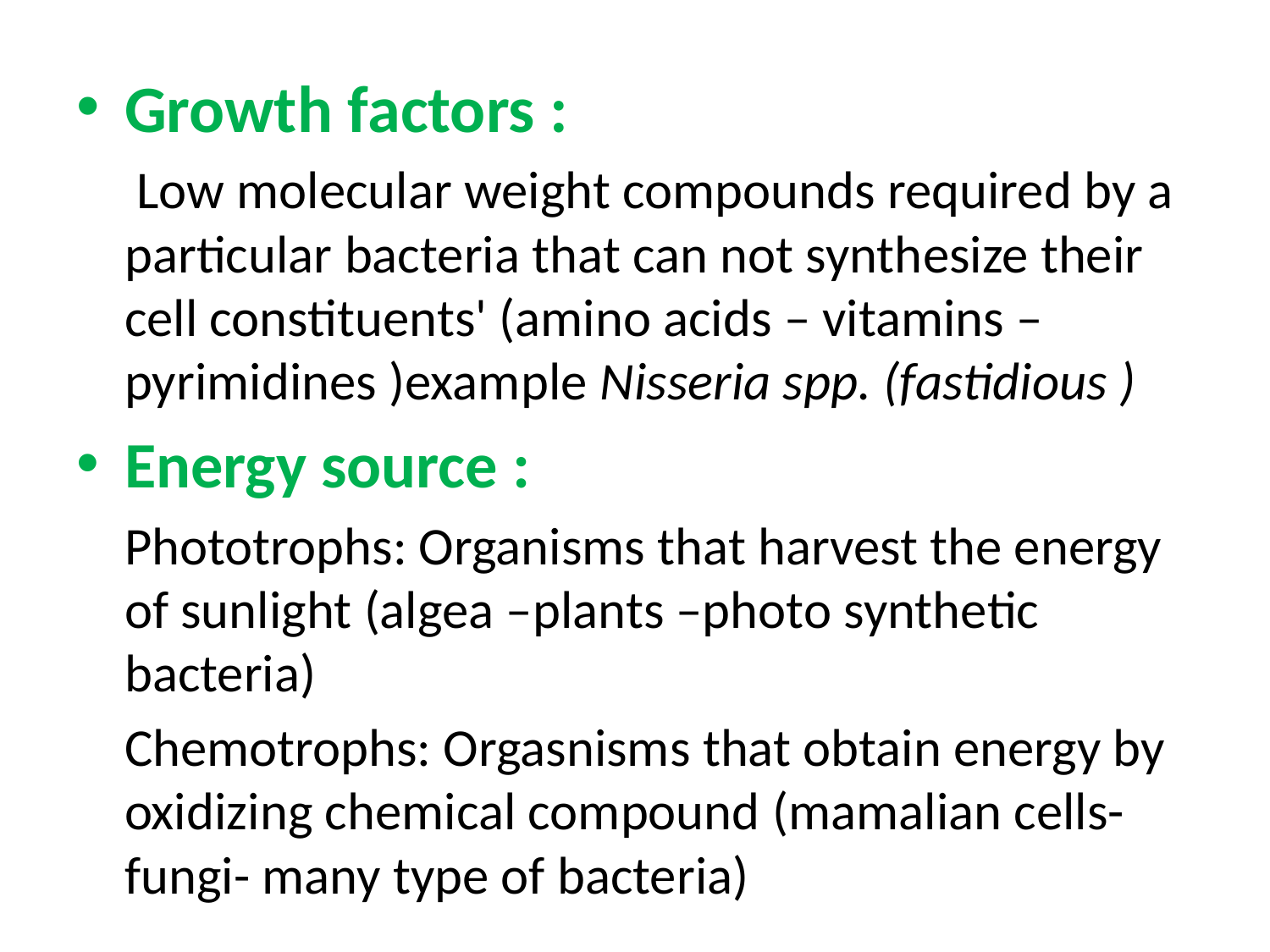

Growth factors :
     Low molecular weight compounds required by a particular bacteria that can not synthesize their cell constituents' (amino acids – vitamins –pyrimidines )example Nisseria spp. (fastidious )
Energy source :
    Phototrophs: Organisms that harvest the energy of sunlight (algea –plants –photo synthetic bacteria)
    Chemotrophs: Orgasnisms that obtain energy by oxidizing chemical compound (mamalian cells- fungi- many type of bacteria)